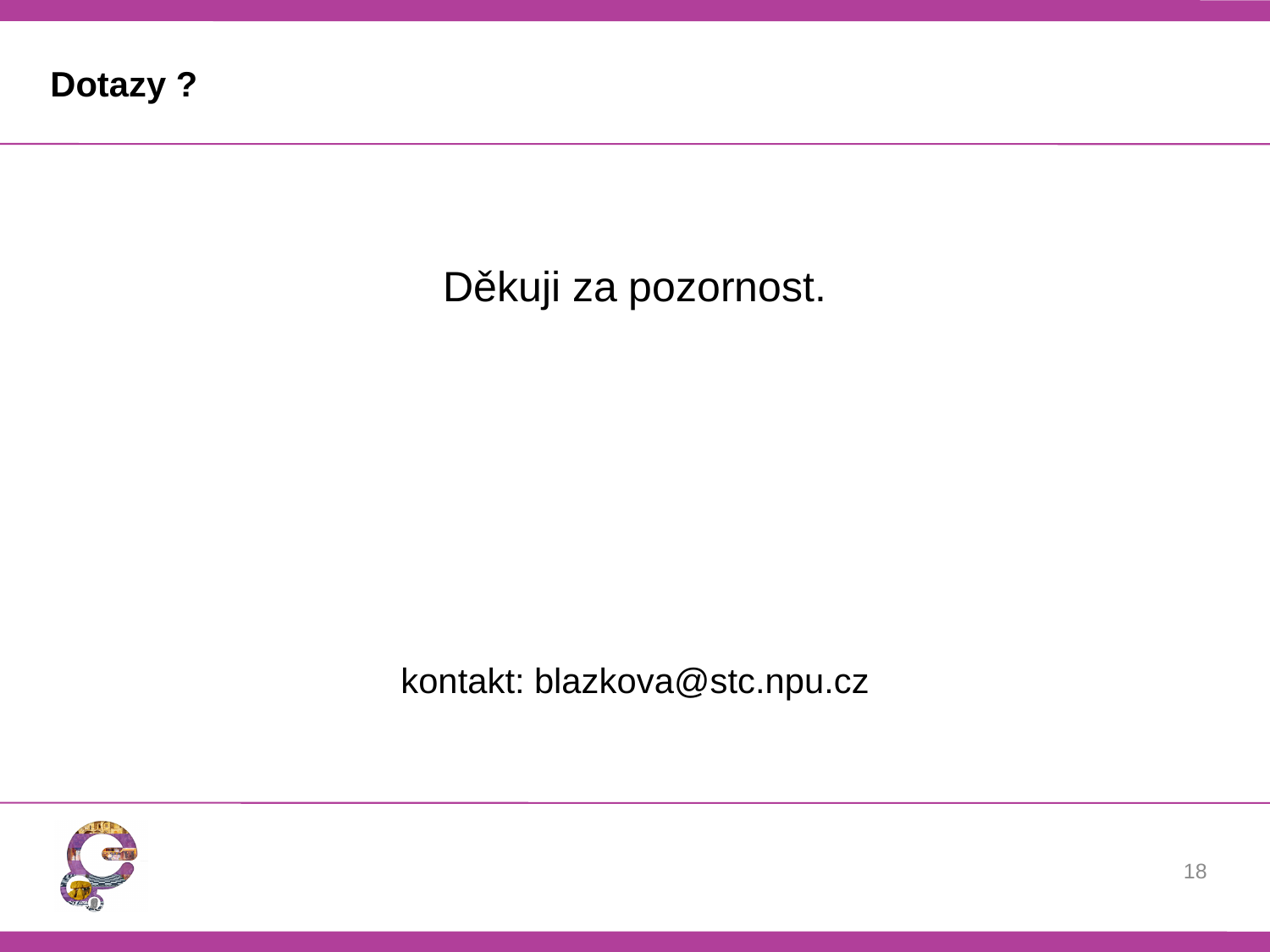

# Dotazy ?

Děkuji za pozornost.

kontakt: blazkova@stc.npu.cz
18